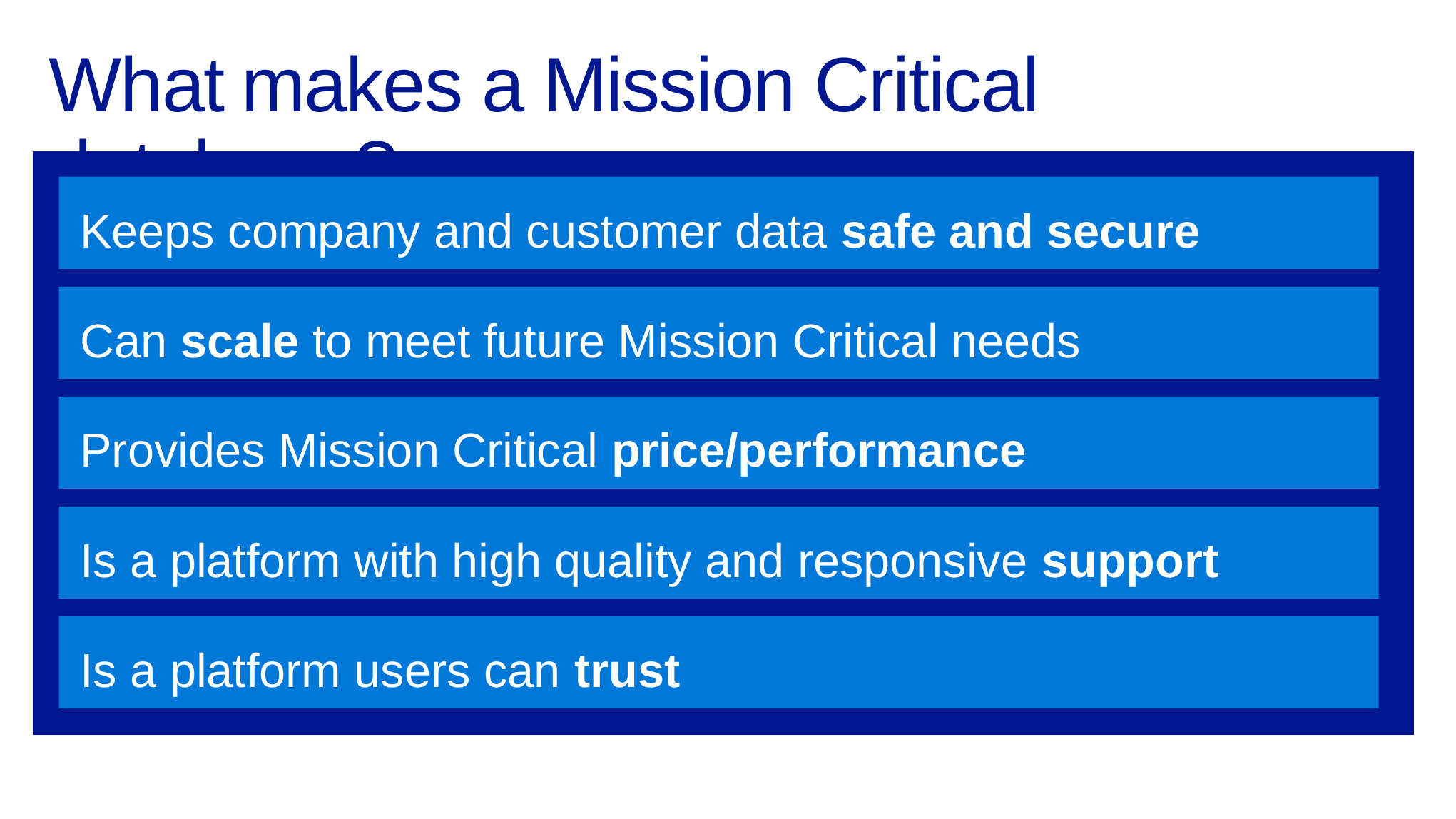

# What makes a Mission Critical database?

Keeps company and customer data safe and secure
Can scale to meet future Mission Critical needs
Provides Mission Critical price/performance
Is a platform with high quality and responsive support
Is a platform users can trust